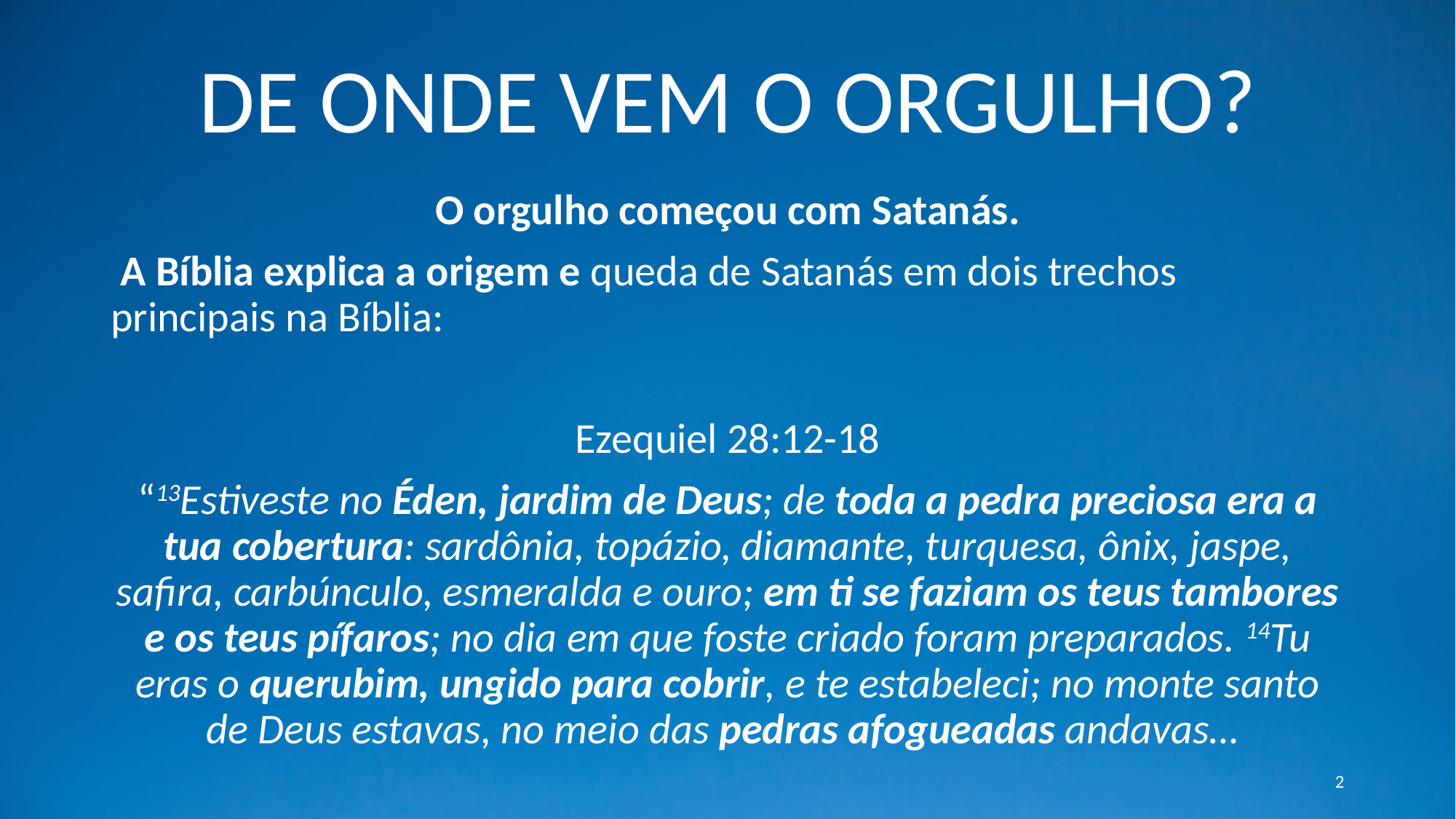

# DE ONDE VEM O ORGULHO?
O orgulho começou com Satanás.
 A Bíblia explica a origem e queda de Satanás em dois trechos principais na Bíblia:

Ezequiel 28:12-18
“13Estiveste no Éden, jardim de Deus; de toda a pedra preciosa era a tua cobertura: sardônia, topázio, diamante, turquesa, ônix, jaspe, safira, carbúnculo, esmeralda e ouro; em ti se faziam os teus tambores e os teus pífaros; no dia em que foste criado foram preparados. 14Tu eras o querubim, ungido para cobrir, e te estabeleci; no monte santo de Deus estavas, no meio das pedras afogueadas andavas…
2